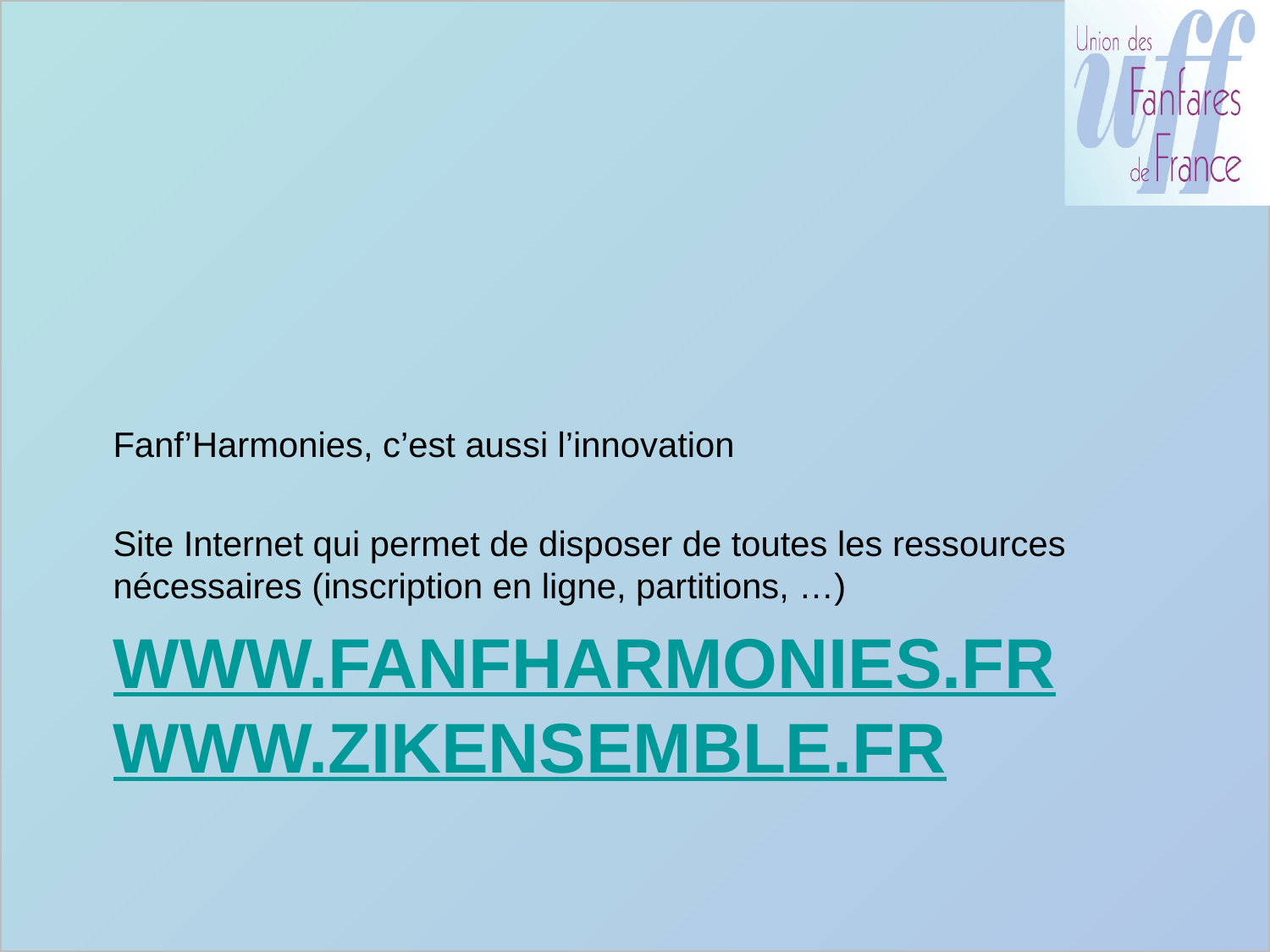

Fanf’Harmonies, c’est aussi l’innovation

Site Internet qui permet de disposer de toutes les ressources nécessaires (inscription en ligne, partitions, …)
# www.fanfharmonies.fr www.zikensemble.fr